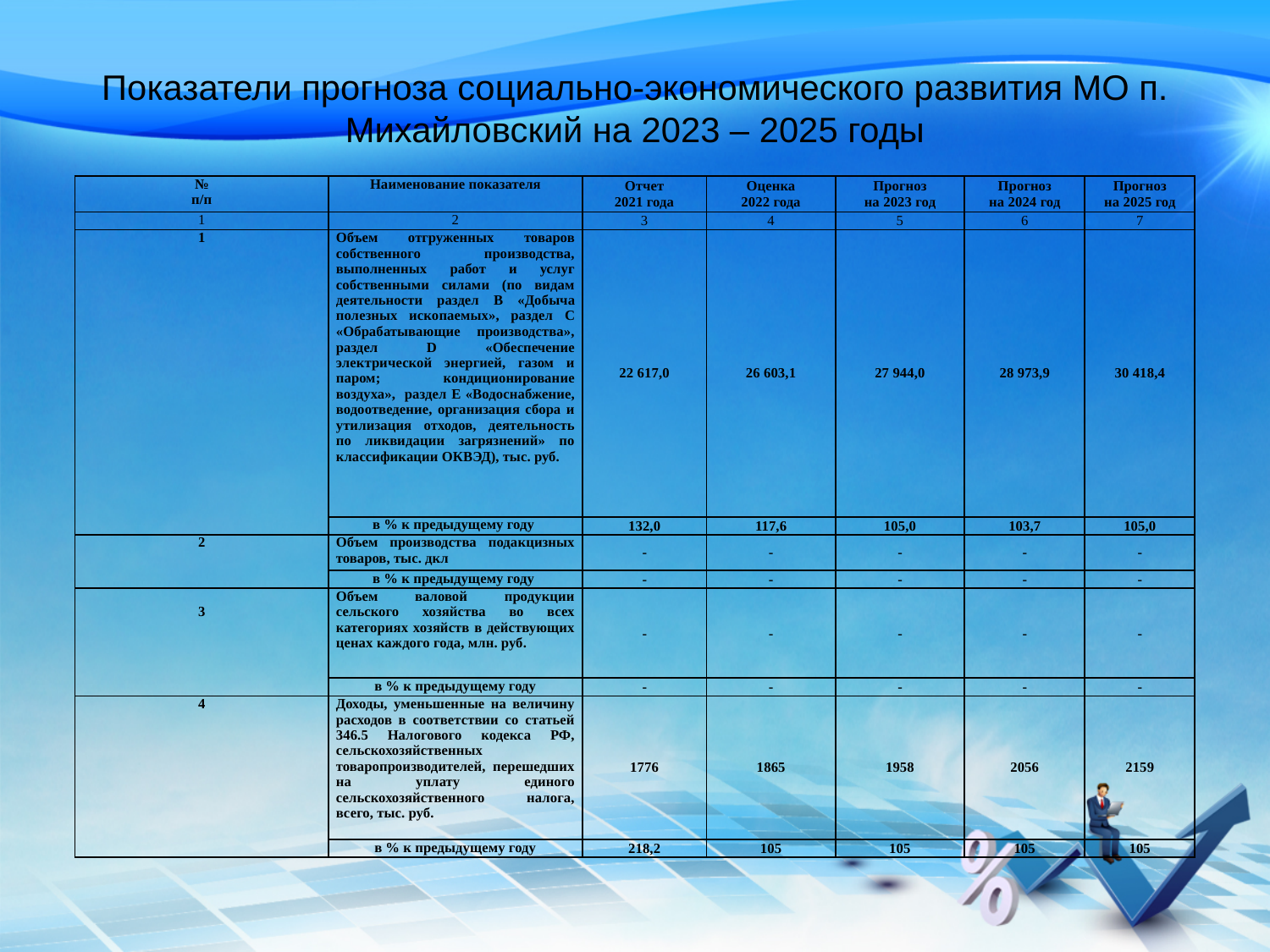

# Показатели прогноза социально-экономического развития МО п. Михайловский на 2023 – 2025 годы
| № п/п | Наименование показателя | Отчет 2021 года | Оценка 2022 года | Прогноз на 2023 год | Прогноз на 2024 год | Прогноз на 2025 год |
| --- | --- | --- | --- | --- | --- | --- |
| 1 | 2 | 3 | 4 | 5 | 6 | 7 |
| 1 | Объем отгруженных товаров собственного производства, выполненных работ и услуг собственными силами (по видам деятельности раздел B «Добыча полезных ископаемых», раздел C «Обрабатывающие производства», раздел D «Обеспечение электрической энергией, газом и паром; кондиционирование воздуха», раздел E «Водоснабжение, водоотведение, организация сбора и утилизация отходов, деятельность по ликвидации загрязнений» по классификации ОКВЭД), тыс. руб. | 22 617,0 | 26 603,1 | 27 944,0 | 28 973,9 | 30 418,4 |
|  | в % к предыдущему году | 132,0 | 117,6 | 105,0 | 103,7 | 105,0 |
| 2 | Объем производства подакцизных товаров, тыс. дкл | - | - | - | - | - |
|  | в % к предыдущему году | - | - | - | - | - |
| 3 | Объем валовой продукции сельского хозяйства во всех категориях хозяйств в действующих ценах каждого года, млн. руб. | - | - | - | - | - |
|  | в % к предыдущему году | - | - | - | - | - |
| 4 | Доходы, уменьшенные на величину расходов в соответствии со статьей 346.5 Налогового кодекса РФ, сельскохозяйственных товаропроизводителей, перешедших на уплату единого сельскохозяйственного налога, всего, тыс. руб. | 1776 | 1865 | 1958 | 2056 | 2159 |
|  | в % к предыдущему году | 218,2 | 105 | 105 | 105 | 105 |